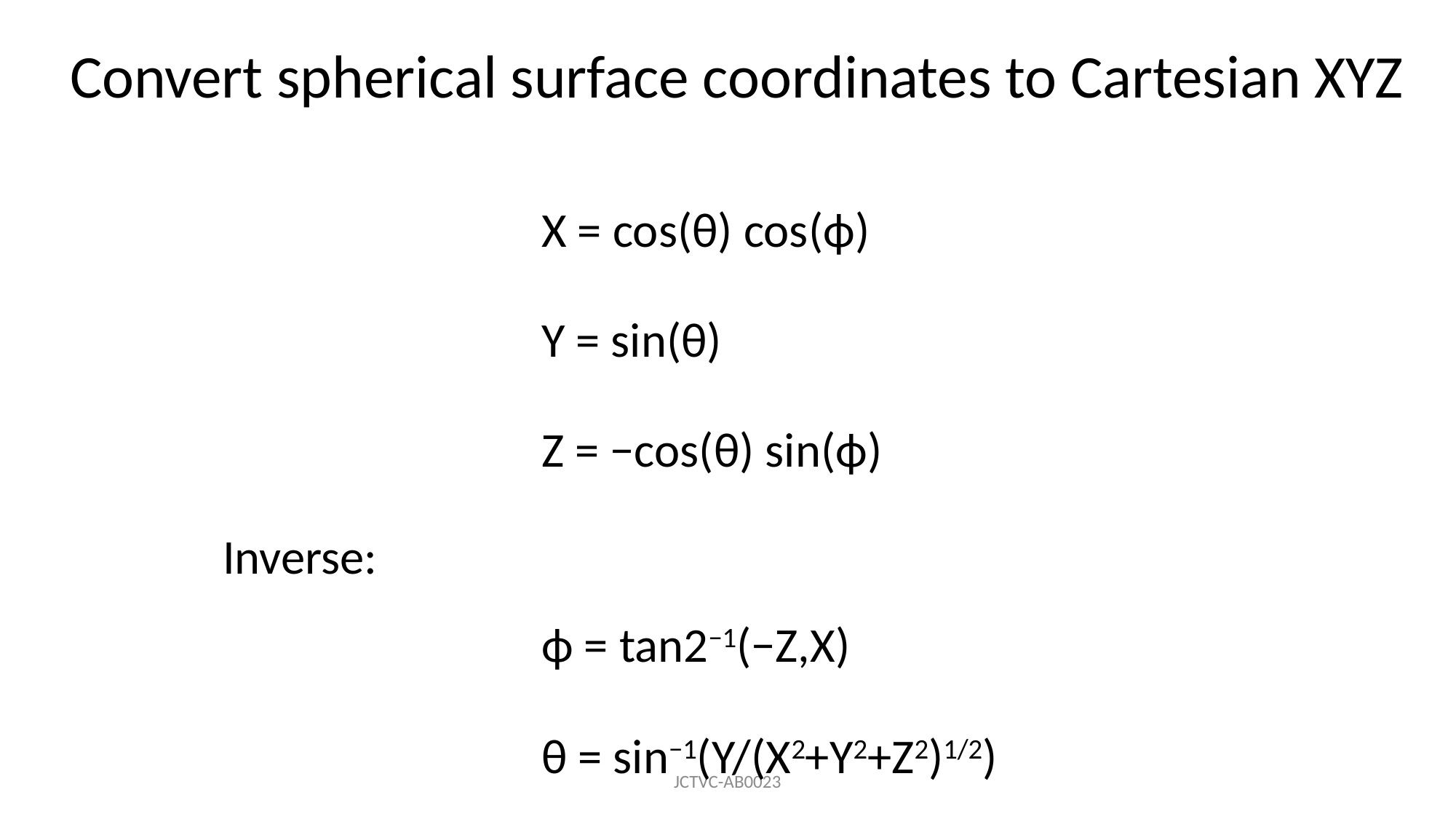

Convert spherical surface coordinates to Cartesian XYZ
| X = cos(θ) cos(ϕ) |
| --- |
| Y = sin(θ) |
| Z = −cos(θ) sin(ϕ) |
Inverse:
| ϕ = tan2−1(−Z,X) |
| --- |
| θ = sin−1(Y/(X2+Y2+Z2)1/2) |
JCTVC-AB0023